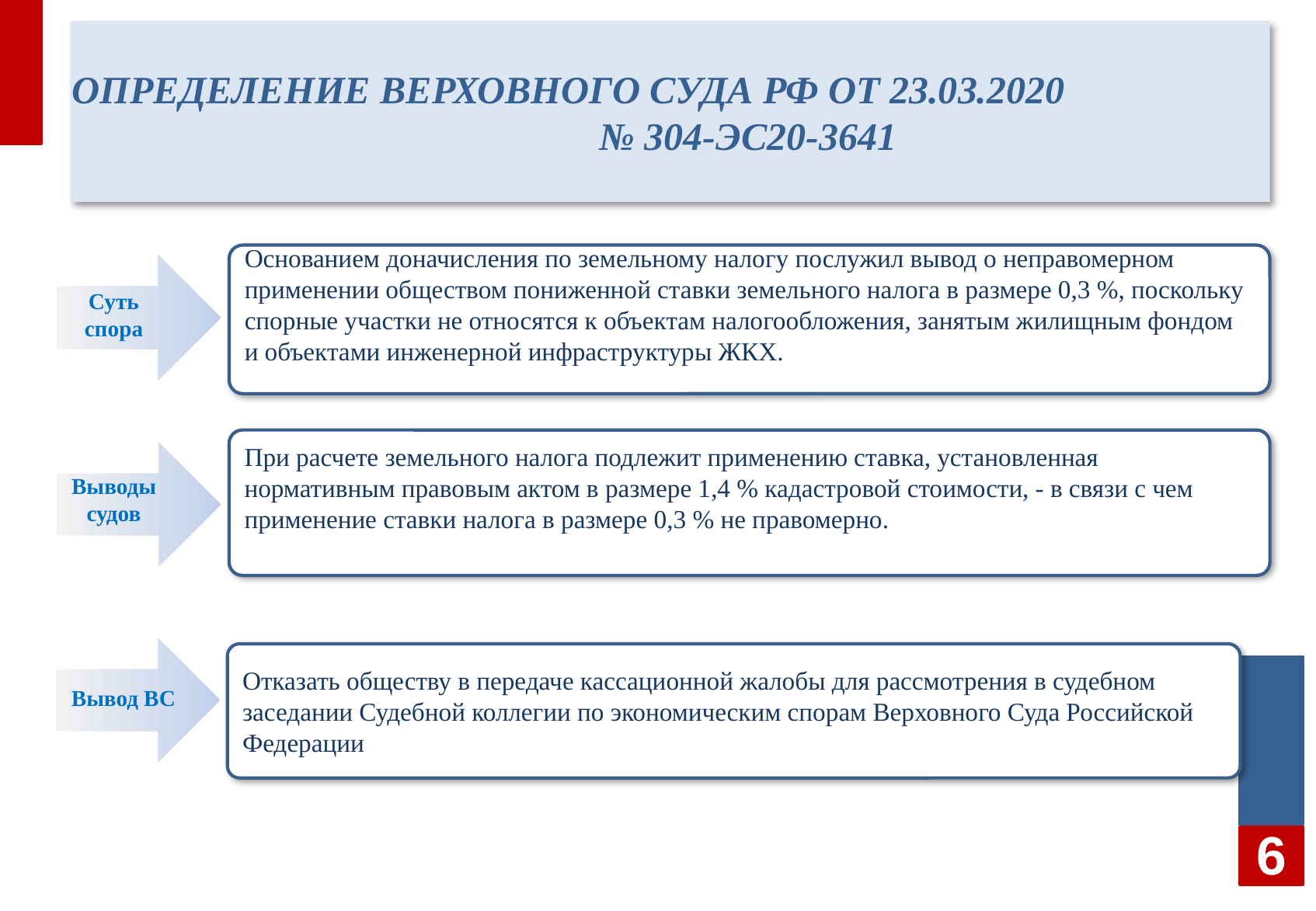

определение Верховного Суда РФ от 23.03.2020                                      № 304-ЭС20-3641
Основанием доначисления по земельному налогу послужил вывод о неправомерном применении обществом пониженной ставки земельного налога в размере 0,3 %, поскольку спорные участки не относятся к объектам налогообложения, занятым жилищным фондом и объектами инженерной инфраструктуры ЖКХ.

Суть спора
При расчете земельного налога подлежит применению ставка, установленная нормативным правовым актом в размере 1,4 % кадастровой стоимости, - в связи с чем применение ставки налога в размере 0,3 % не правомерно.

Выводы судов

Отказать обществу в передаче кассационной жалобы для рассмотрения в судебном заседании Судебной коллегии по экономическим спорам Верховного Суда Российской Федерации

Вывод ВС
6